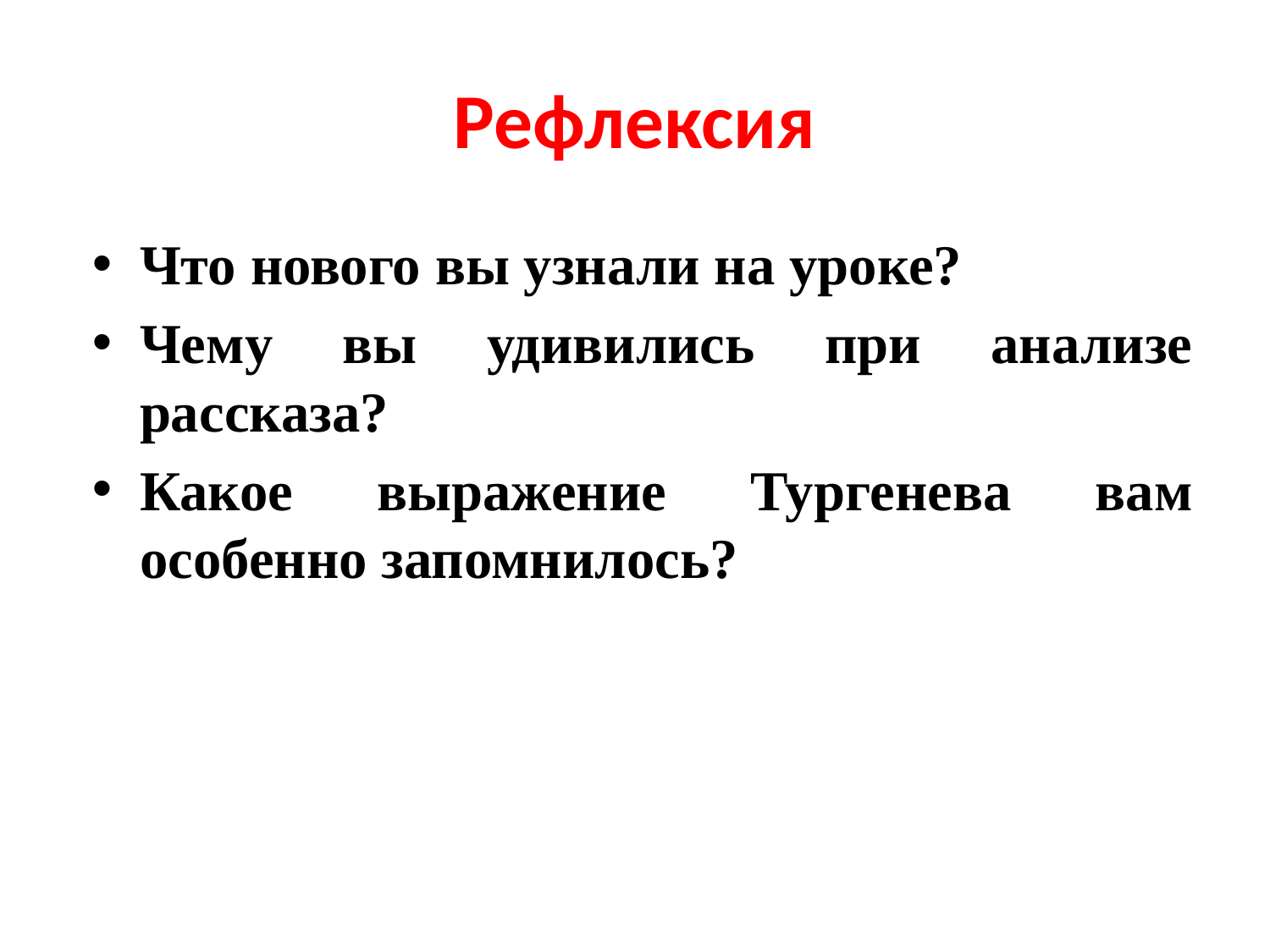

# Рефлексия
Что нового вы узнали на уроке?
Чему вы удивились при анализе рассказа?
Какое выражение Тургенева вам особенно запомнилось?